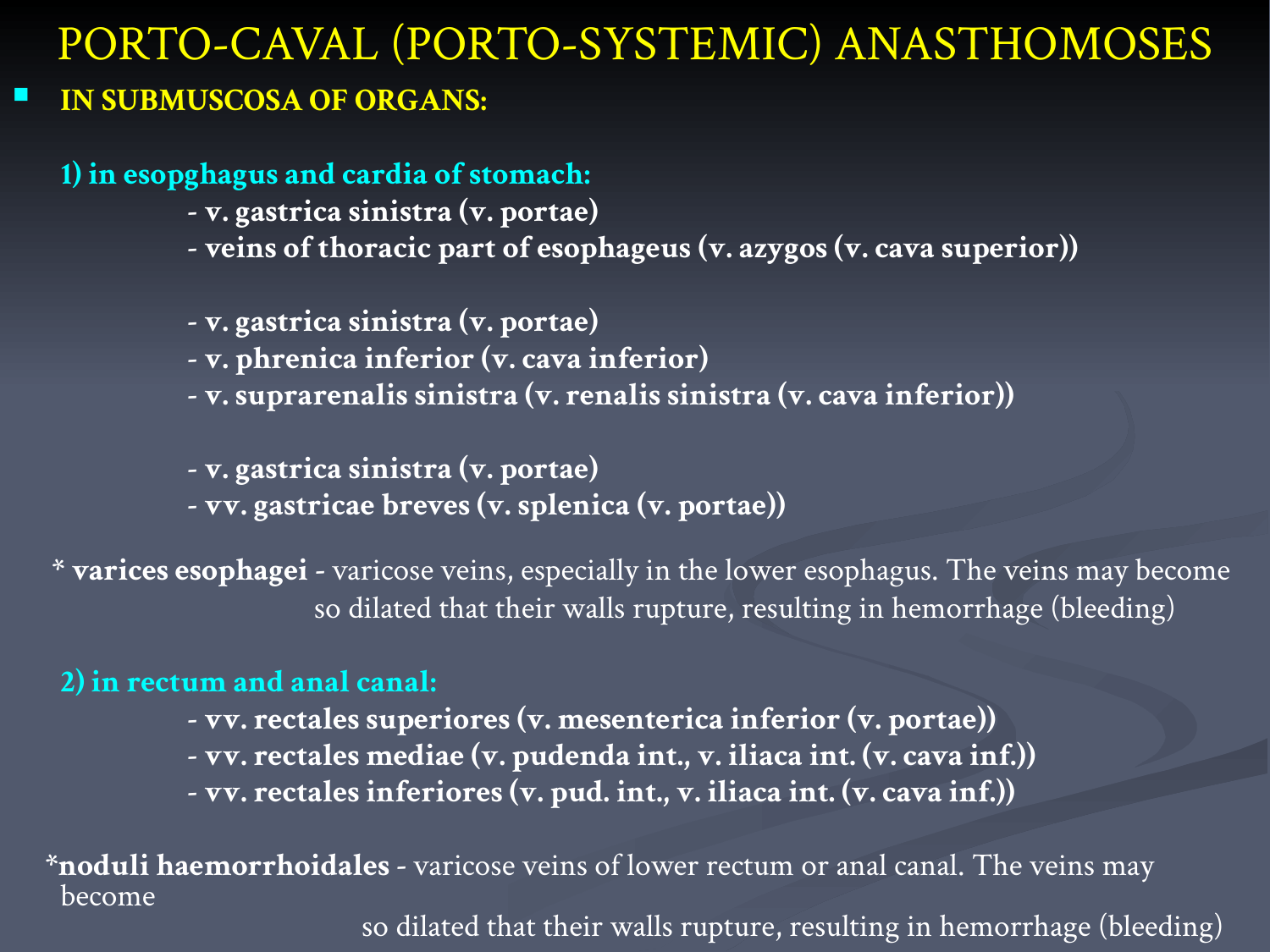

# PORTO-CAVAL (PORTO-SYSTEMIC) ANASTHOMOSES
IN SUBMUSCOSA OF ORGANS:

	1) in esopghagus and cardia of stomach:
		- v. gastrica sinistra (v. portae)
		- veins of thoracic part of esophageus (v. azygos (v. cava superior))

		- v. gastrica sinistra (v. portae)
		- v. phrenica inferior (v. cava inferior)
		- v. suprarenalis sinistra (v. renalis sinistra (v. cava inferior))

		- v. gastrica sinistra (v. portae)
		- vv. gastricae breves (v. splenica (v. portae))

      * varices esophagei - varicose veins, especially in the lower esophagus. The veins may become
                                          so dilated that their walls rupture, resulting in hemorrhage (bleeding)

	2) in rectum and anal canal:
		- vv. rectales superiores (v. mesenterica inferior (v. portae))
		- vv. rectales mediae (v. pudenda int., v. iliaca int. (v. cava inf.))
 		- vv. rectales inferiores (v. pud. int., v. iliaca int. (v. cava inf.))

     *noduli haemorrhoidales - varicose veins of lower rectum or anal canal. The veins may become
                                          so dilated that their walls rupture, resulting in hemorrhage (bleeding)